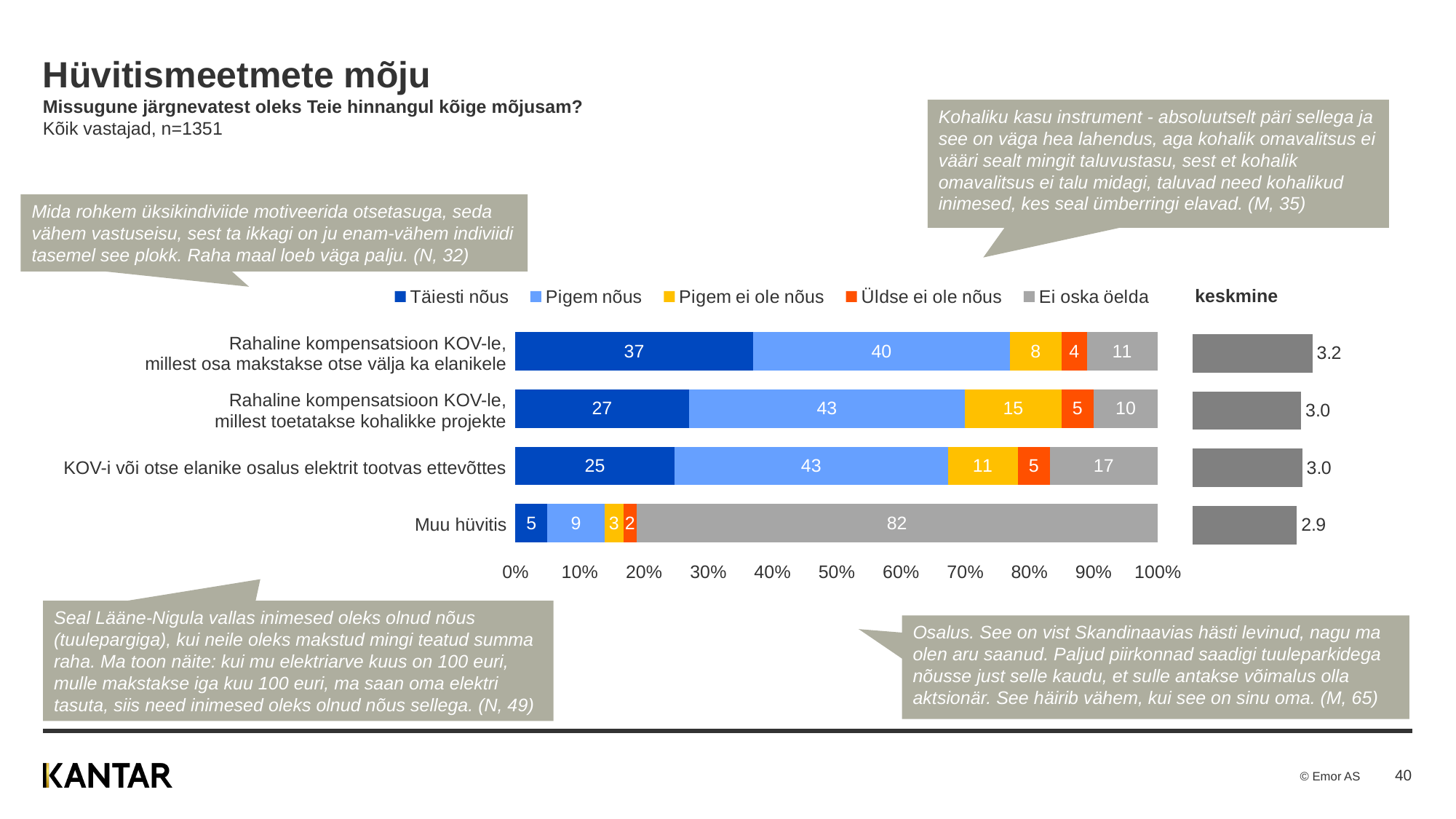

# Hüvitismeetmete mõju Missugune järgnevatest oleks Teie hinnangul kõige mõjusam? Kõik vastajad, n=1351
Kohaliku kasu instrument - absoluutselt päri sellega ja see on väga hea lahendus, aga kohalik omavalitsus ei vääri sealt mingit taluvustasu, sest et kohalik omavalitsus ei talu midagi, taluvad need kohalikud inimesed, kes seal ümberringi elavad. (M, 35)
Mida rohkem üksikindiviide motiveerida otsetasuga, seda vähem vastuseisu, sest ta ikkagi on ju enam-vähem indiviidi tasemel see plokk. Raha maal loeb väga palju. (N, 32)
|  |  | keskmine |
| --- | --- | --- |
| Rahaline kompensatsioon KOV-le, millest osa makstakse otse välja ka elanikele |  |  |
| Rahaline kompensatsioon KOV-le, millest toetatakse kohalikke projekte |  |  |
| KOV-i või otse elanike osalus elektrit tootvas ettevõttes |  |  |
| Muu hüvitis |  |  |

### Chart

| Category | Täiesti nõus | Pigem nõus | Pigem ei ole nõus | Üldse ei ole nõus | Ei oska öelda |
|---|---|---|---|---|---|
| Rahaline kompensatsioon KOV-le, millest osa makstakse otse välja ka elanikele | 37.0 | 40.0 | 8.0 | 4.0 | 11.0 |
| Rahaline kompensatsioon KOV-le, millest toetatakse kohalikke projekte (nt puhkealade, loodus- või rattateede, kultuuriürituste toetamine) | 27.0 | 43.0 | 15.0 | 5.0 | 10.0 |
| KOV-i või otse elanike osalus elektrit tootvas ettevõttes | 25.0 | 43.0 | 11.0 | 5.0 | 17.0 |
| Muu hüvitis | 5.0 | 9.0 | 3.0 | 2.0 | 82.0 |

### Chart

| Category | keskmine |
|---|---|
| Missugune järgnevatest oleks Teie hinnangul kõige mõjusam? Rahaline kompensatsioon KOV-le, millest osa makstakse otse välja ka elanikele | 3.23 |
| Rahaline kompensatsioon KOV-le, millest toetatakse kohalikke projekte (nt puhkealade, loodus- või rattateede, kultuuriürituste toetamine) | 3.02 |
| KOV-i või otse elanike osalus elektrit tootvas ettevõttes | 3.04 |
| Muu hüvitis | 2.94 |
Seal Lääne-Nigula vallas inimesed oleks olnud nõus (tuulepargiga), kui neile oleks makstud mingi teatud summa raha. Ma toon näite: kui mu elektriarve kuus on 100 euri, mulle makstakse iga kuu 100 euri, ma saan oma elektri tasuta, siis need inimesed oleks olnud nõus sellega. (N, 49)
Osalus. See on vist Skandinaavias hästi levinud, nagu ma olen aru saanud. Paljud piirkonnad saadigi tuuleparkidega nõusse just selle kaudu, et sulle antakse võimalus olla aktsionär. See häirib vähem, kui see on sinu oma. (M, 65)
40